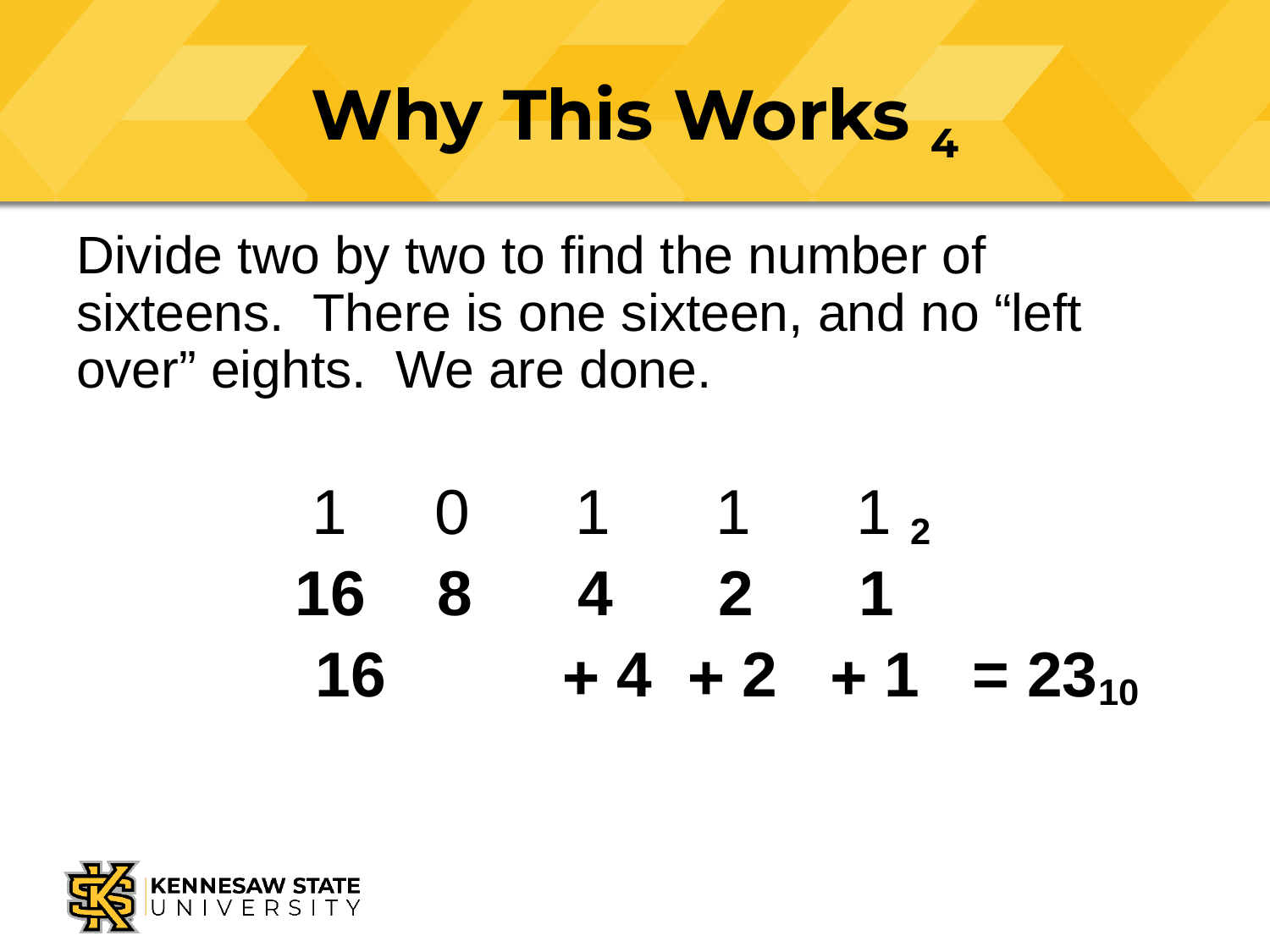

# Why This Works 4
Divide two by two to find the number of sixteens.  There is one sixteen, and no “left over” eights.  We are done.
	       1     0      1      1      1 2
                 16       8      4      2      1
           16          + 4  + 2   + 1   = 2310